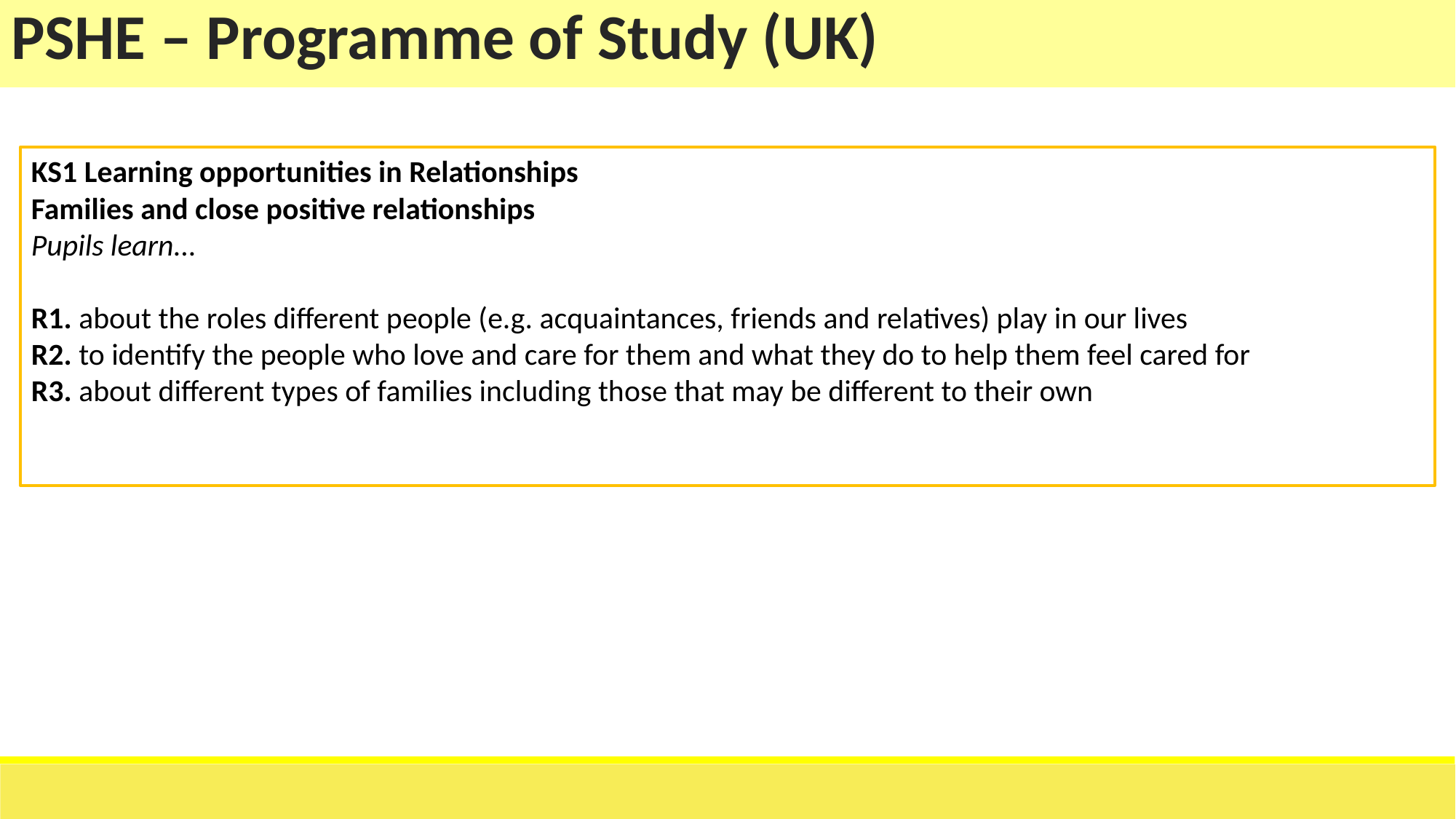

| PSHE – Programme of Study (UK) |
| --- |
KS1 Learning opportunities in Relationships
Families and close positive relationships
Pupils learn...

R1. about the roles different people (e.g. acquaintances, friends and relatives) play in our lives
R2. to identify the people who love and care for them and what they do to help them feel cared for
R3. about different types of families including those that may be different to their own